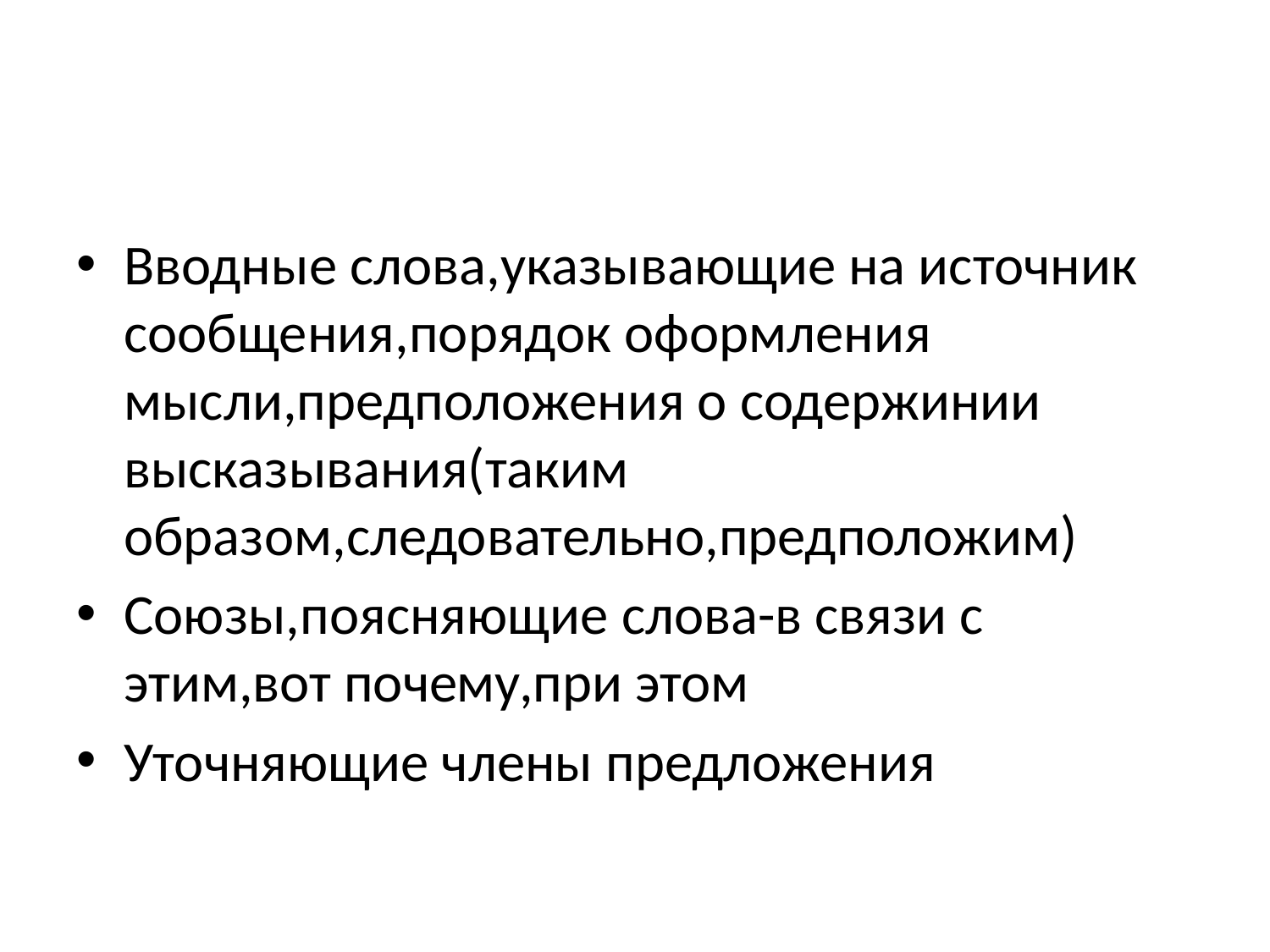

#
Вводные слова,указывающие на источник сообщения,порядок оформления мысли,предположения о содержинии высказывания(таким образом,следовательно,предположим)
Союзы,поясняющие слова-в связи с этим,вот почему,при этом
Уточняющие члены предложения